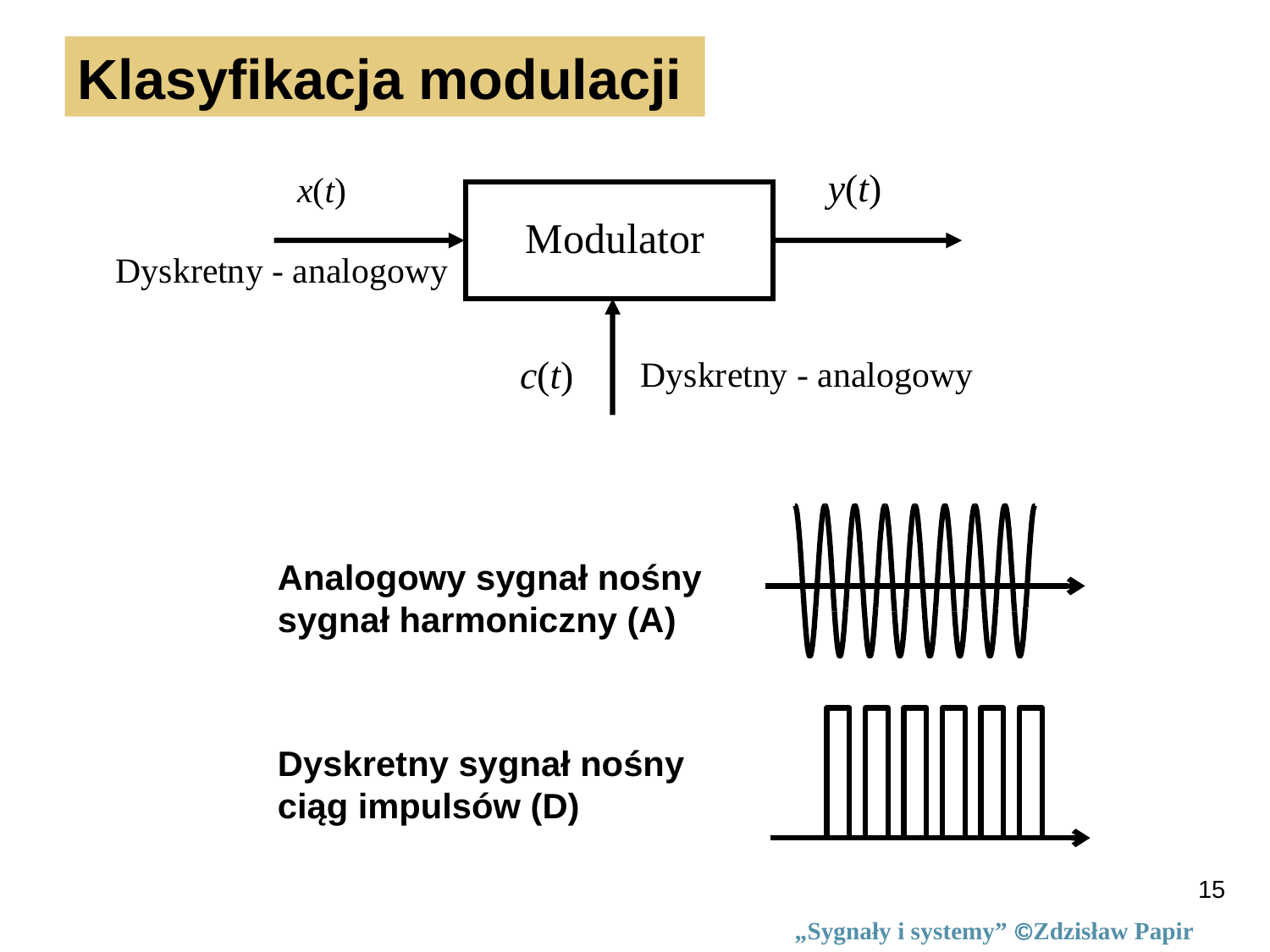

Klasyfikacja modulacji
y(t)
x(t)

Modulator

c(t)

Dyskretny - analogowy
Dyskretny - analogowy

Analogowy sygnał nośny
sygnał harmoniczny (A)

Dyskretny sygnał nośny
ciąg impulsów (D)

15
„Sygnały i systemy” ©Zdzisław Papir